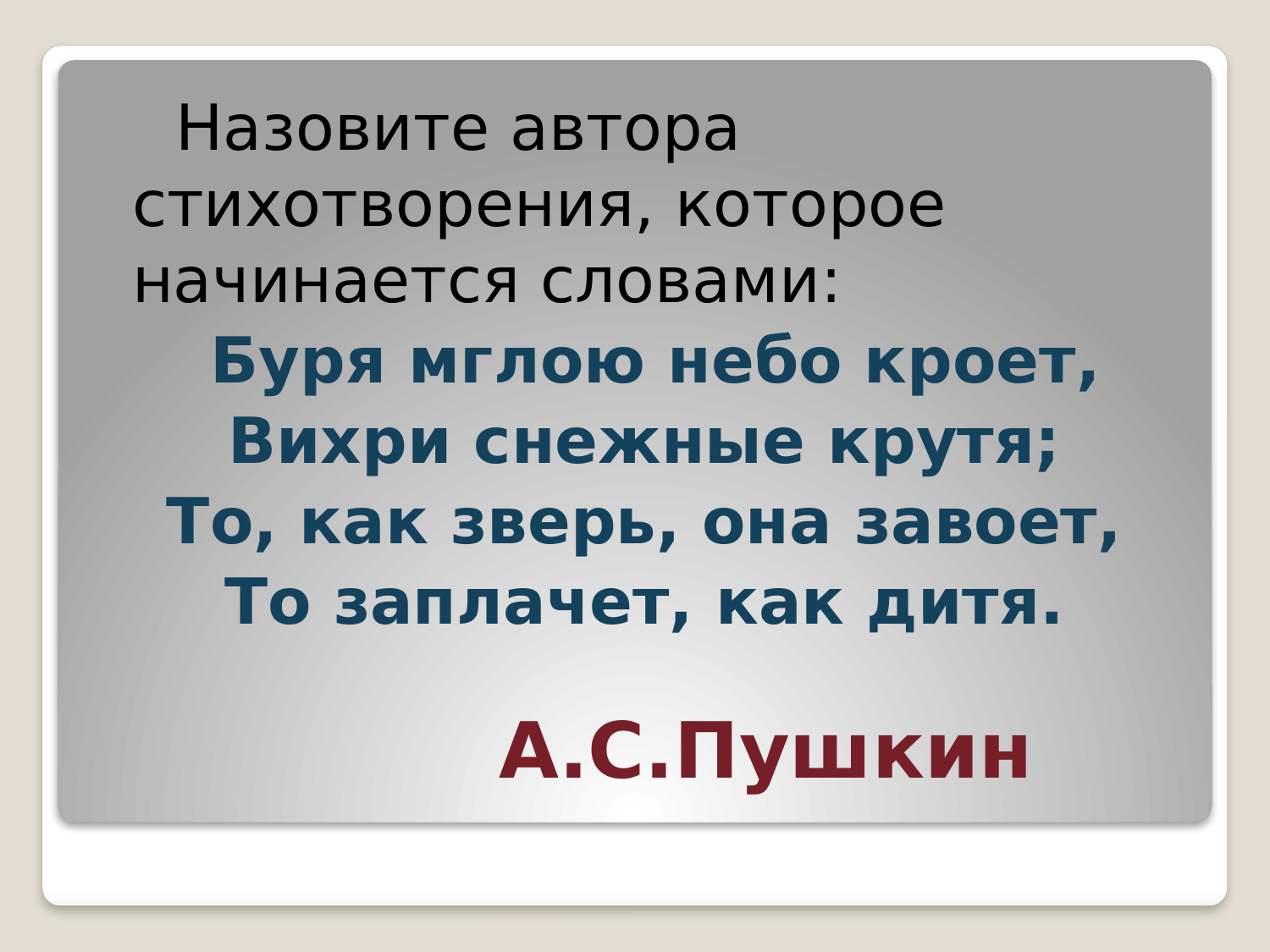

Назовите автора стихотворения, которое начинается словами:
 Буря мглою небо кроет,
Вихри снежные крутя;
То, как зверь, она завоет,
То заплачет, как дитя.

А.С.Пушкин